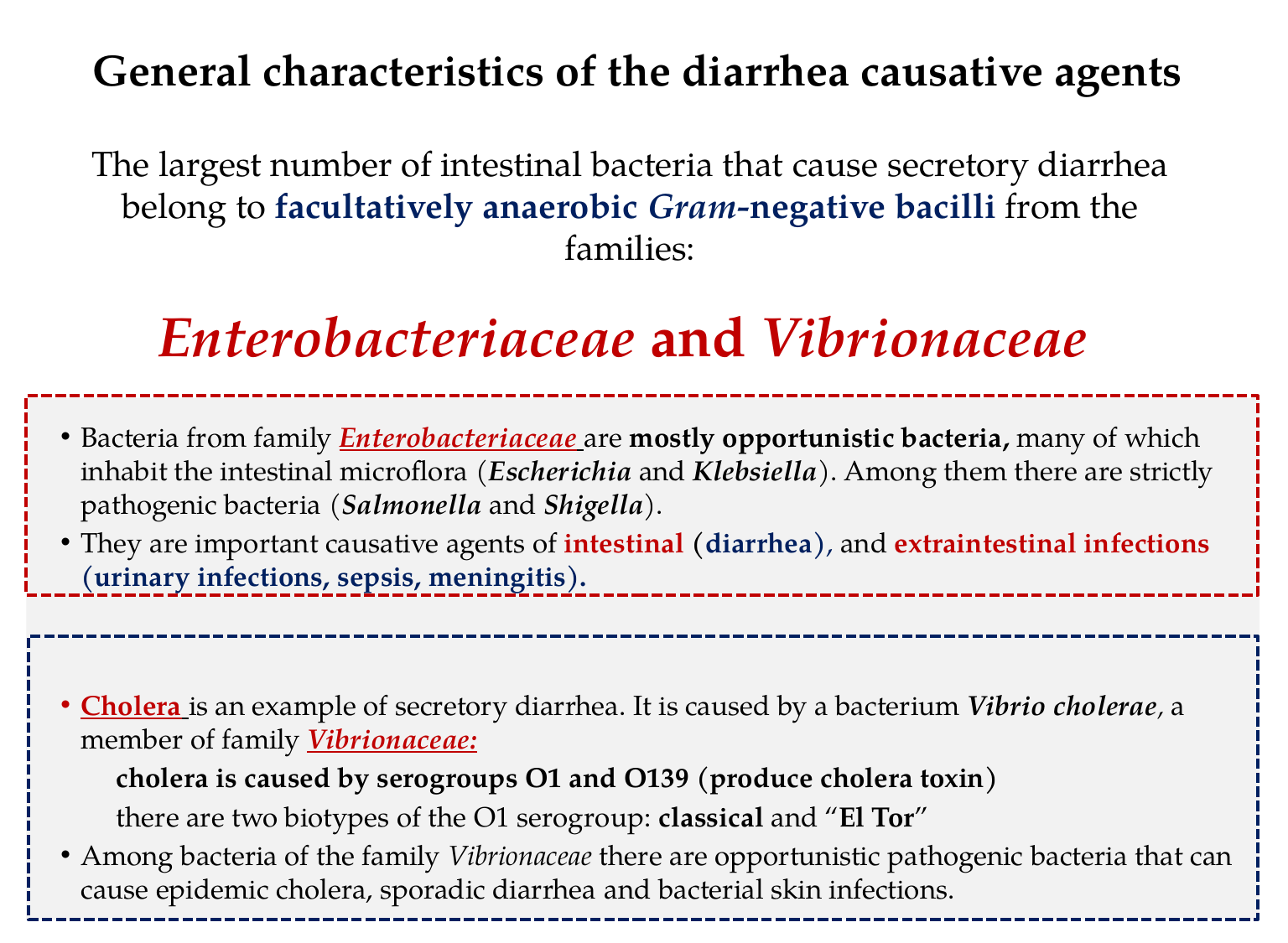

# General characteristics of the diarrhea causative agents
The largest number of intestinal bacteria that cause secretory diarrhea belong to facultatively anaerobic Gram-negative bacilli from the families:

Enterobacteriaceae and Vibrionaceae

Bacteria from family Enterobacteriaceae are mostly opportunistic bacteria, many of which inhabit the intestinal microflora (Escherichia and Klebsiella). Among them there are strictly pathogenic bacteria (Salmonella and Shigella).
They are important causative agents of intestinal (diarrhea), and extraintestinal infections (urinary infections, sepsis, meningitis).

Cholera is an example of secretory diarrhea. It is caused by a bacterium Vibrio cholerae, a member of family Vibrionaceae:
        cholera is caused by serogroups O1 and O139 (produce cholera toxin)
        there are two biotypes of the O1 serogroup: classical and “El Tor”
Among bacteria of the family Vibrionaceae there are opportunistic pathogenic bacteria that can cause epidemic cholera, sporadic diarrhea and bacterial skin infections.